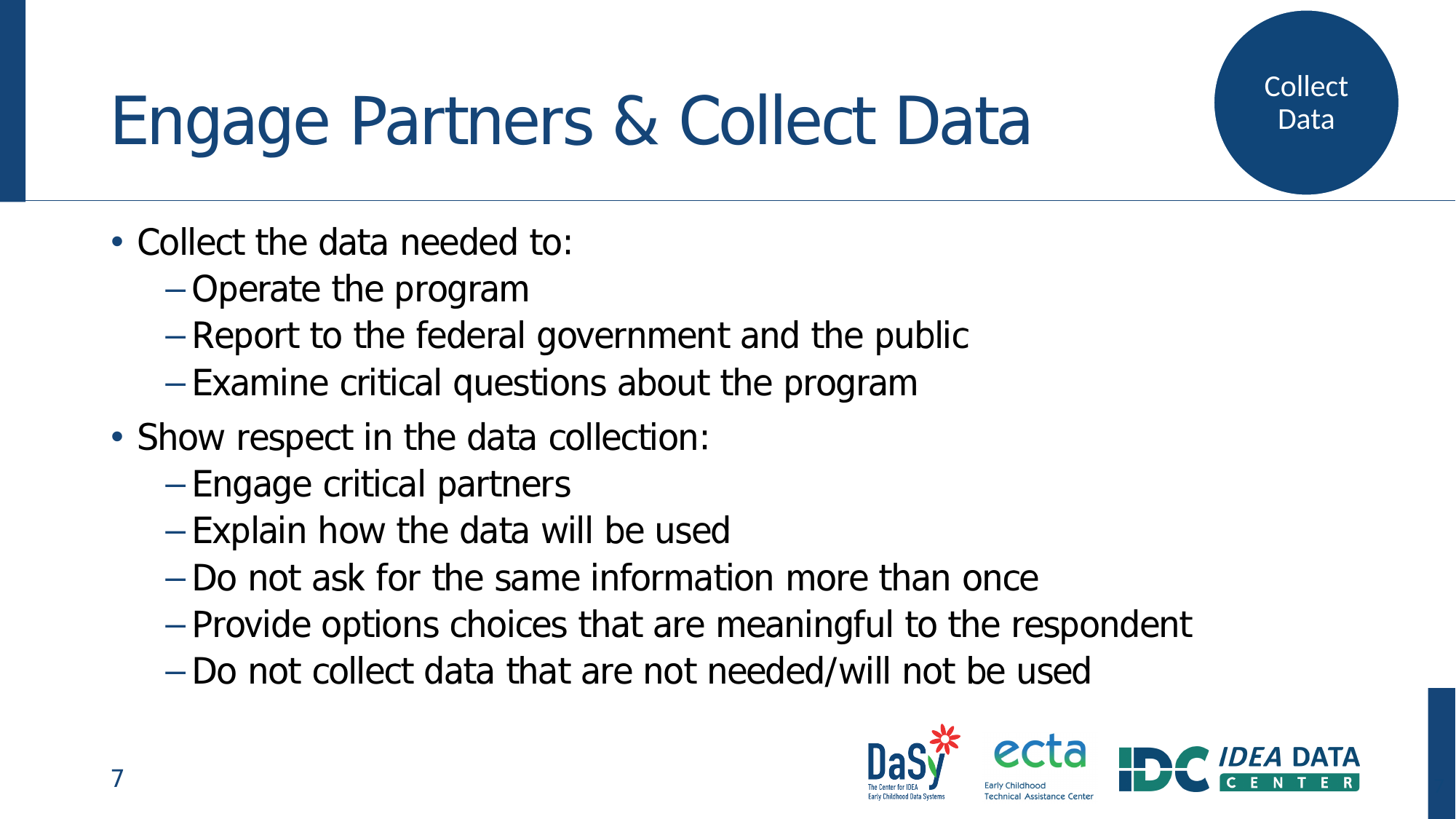

Collect Data
# Engage Partners & Collect Data
Collect the data​ needed to:
Operate the program
Report to the federal government and the public
Examine critical questions about the program
Show respect in the data collection:
Engage critical partners
Explain how the data will be used
Do not ask for the same information more than once
Provide options choices that are meaningful to the respondent
Do not collect data that are not needed/will not be used
7